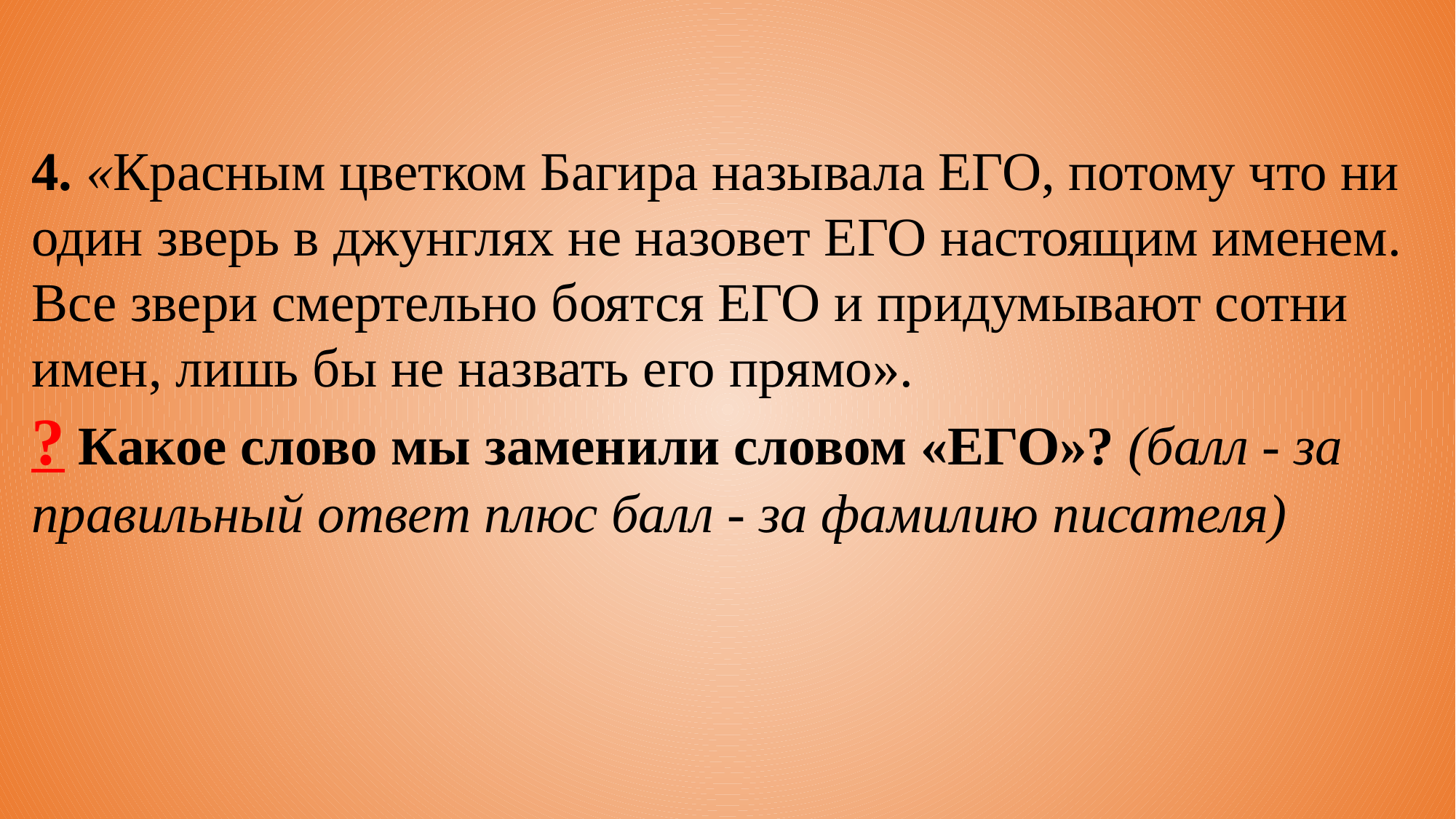

4. «Красным цветком Багира называла ЕГО, потому что ни один зверь в джунглях не назовет ЕГО настоящим именем. Все звери смертельно боятся ЕГО и придумывают сотни имен, лишь бы не назвать его прямо».
? Какое слово мы заменили словом «ЕГО»? (балл - за правильный ответ плюс балл - за фамилию писателя)